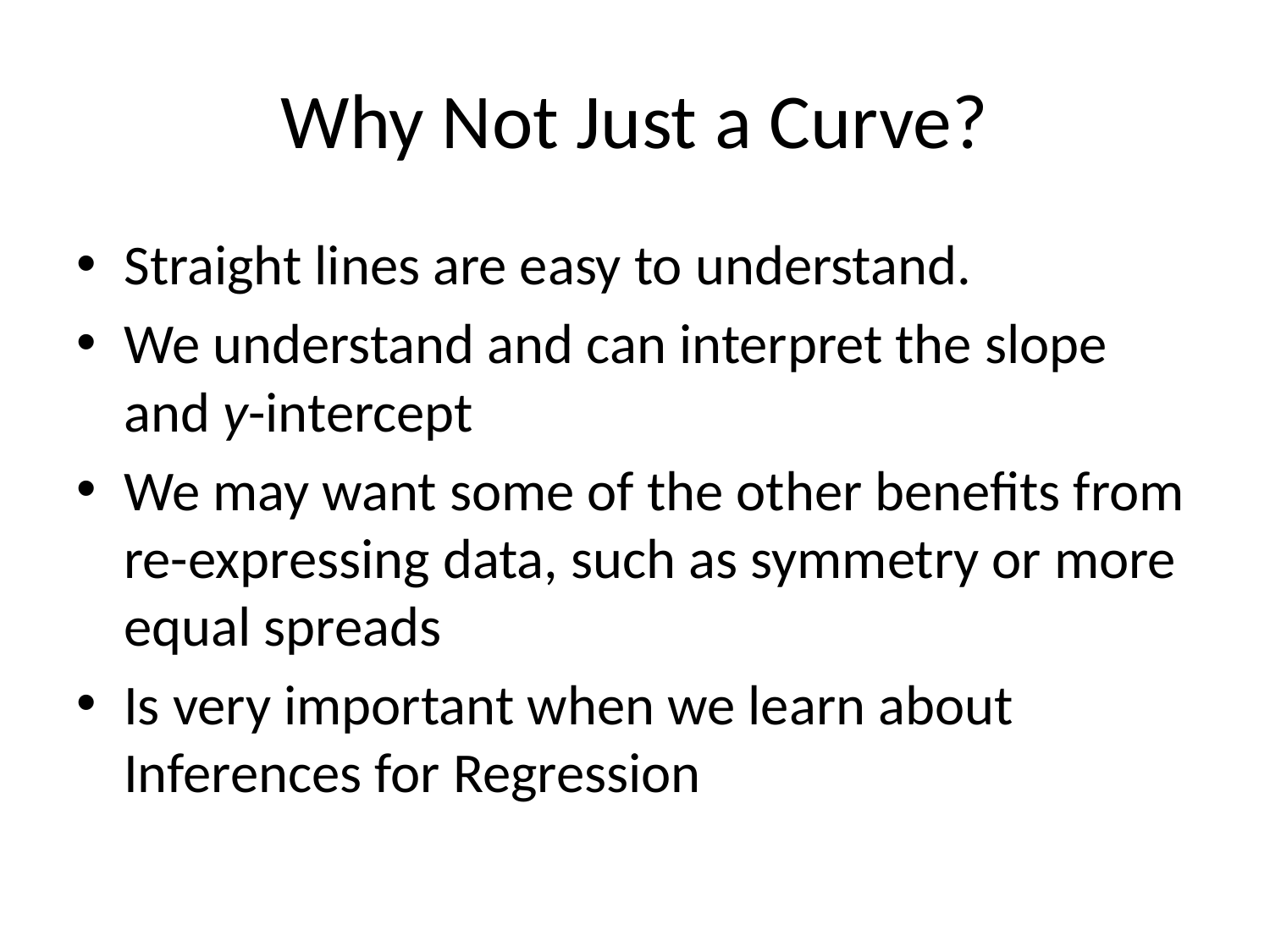

# Why Not Just a Curve?
Straight lines are easy to understand.
We understand and can interpret the slope and y-intercept
We may want some of the other benefits from re-expressing data, such as symmetry or more equal spreads
Is very important when we learn about Inferences for Regression